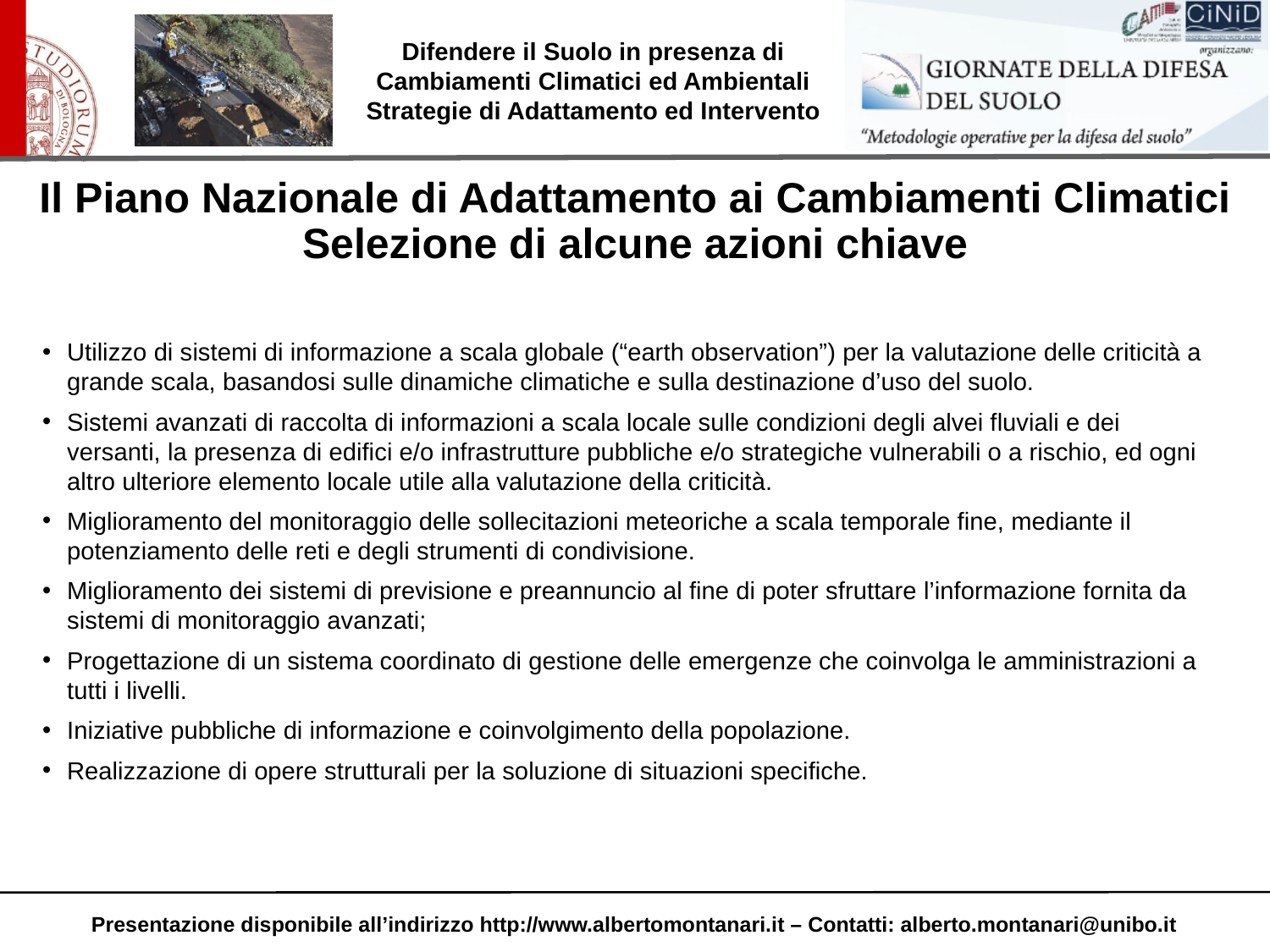

Il Piano Nazionale di Adattamento ai Cambiamenti Climatici
Selezione di alcune azioni chiave
Utilizzo di sistemi di informazione a scala globale (“earth observation”) per la valutazione delle criticità a grande scala, basandosi sulle dinamiche climatiche e sulla destinazione d’uso del suolo.
Sistemi avanzati di raccolta di informazioni a scala locale sulle condizioni degli alvei fluviali e dei versanti, la presenza di edifici e/o infrastrutture pubbliche e/o strategiche vulnerabili o a rischio, ed ogni altro ulteriore elemento locale utile alla valutazione della criticità.
Miglioramento del monitoraggio delle sollecitazioni meteoriche a scala temporale fine, mediante il potenziamento delle reti e degli strumenti di condivisione.
Miglioramento dei sistemi di previsione e preannuncio al fine di poter sfruttare l’informazione fornita da sistemi di monitoraggio avanzati;
Progettazione di un sistema coordinato di gestione delle emergenze che coinvolga le amministrazioni a tutti i livelli.
Iniziative pubbliche di informazione e coinvolgimento della popolazione.
Realizzazione di opere strutturali per la soluzione di situazioni specifiche.